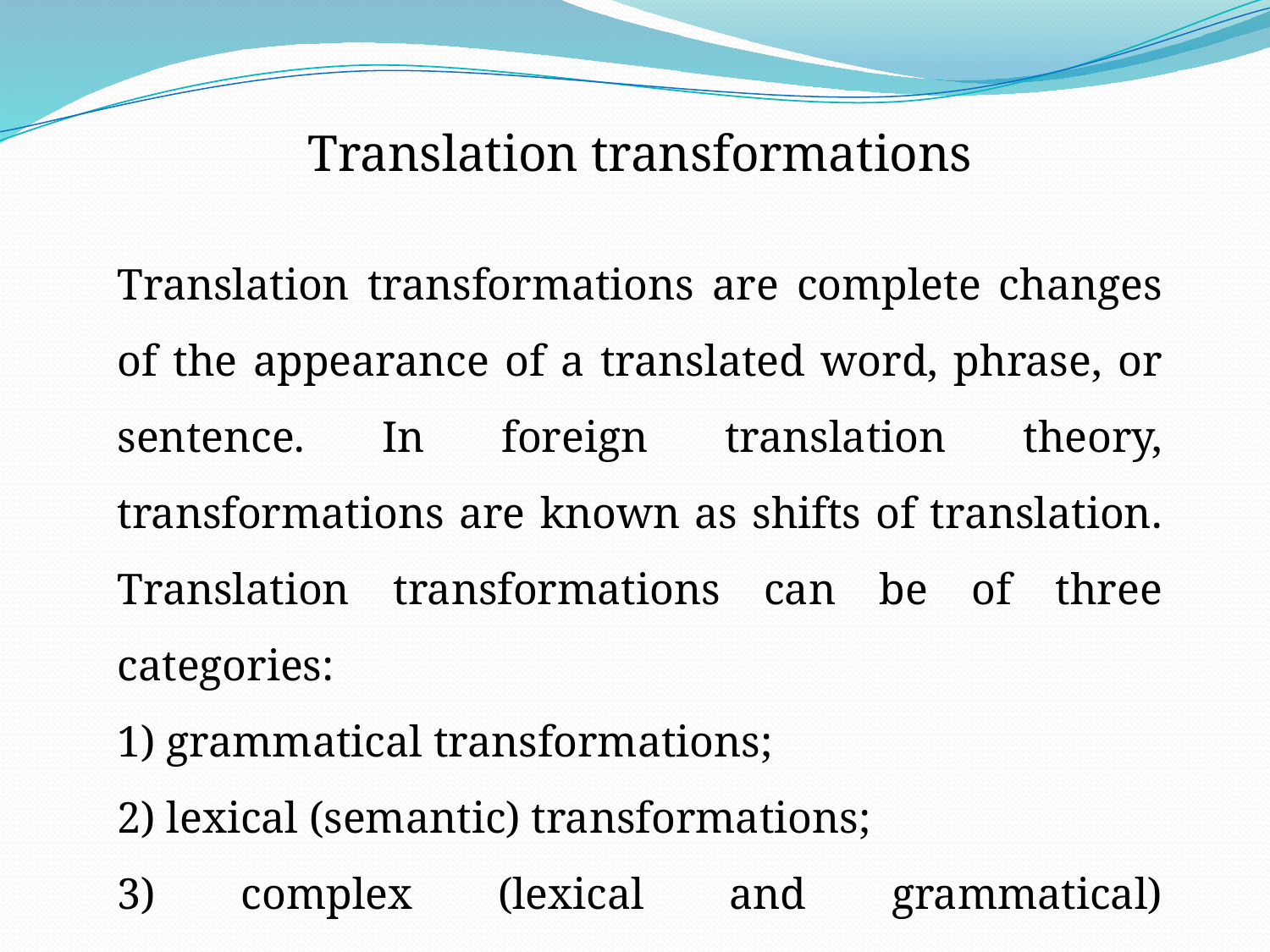

Translation transformations

Translation transformations are complete changes of the appearance of a translated word, phrase, or sentence. In foreign translation theory, transformations are known as shifts of translation. Translation transformations can be of three categories:
1) grammatical transformations;
2) lexical (semantic) transformations;
3) complex (lexical and grammatical) transformations.